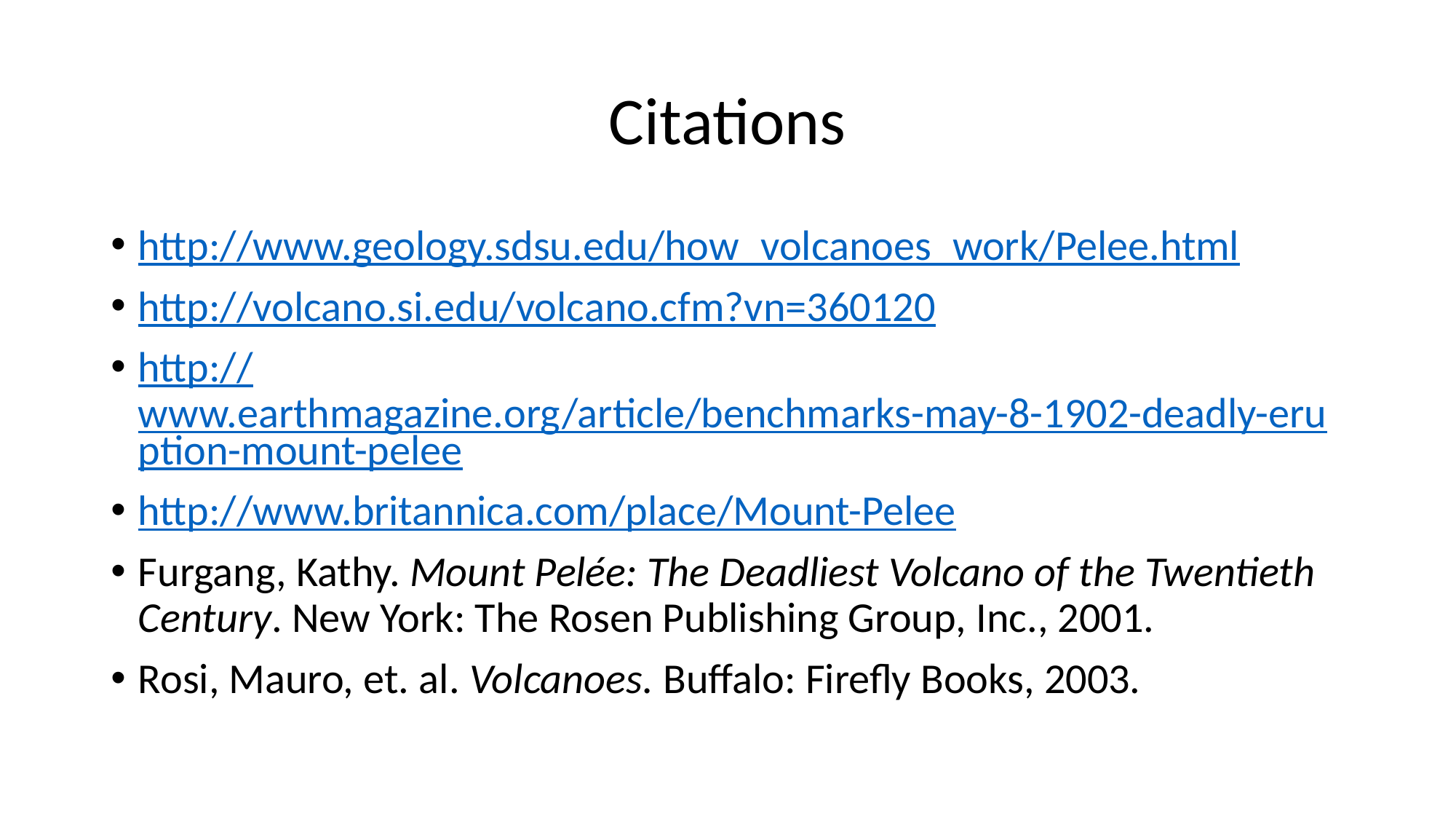

# Citations
http://www.geology.sdsu.edu/how_volcanoes_work/Pelee.html
http://volcano.si.edu/volcano.cfm?vn=360120
http://www.earthmagazine.org/article/benchmarks-may-8-1902-deadly-eruption-mount-pelee
http://www.britannica.com/place/Mount-Pelee
Furgang, Kathy. Mount Pelée: The Deadliest Volcano of the Twentieth Century. New York: The Rosen Publishing Group, Inc., 2001.
Rosi, Mauro, et. al. Volcanoes. Buffalo: Firefly Books, 2003.